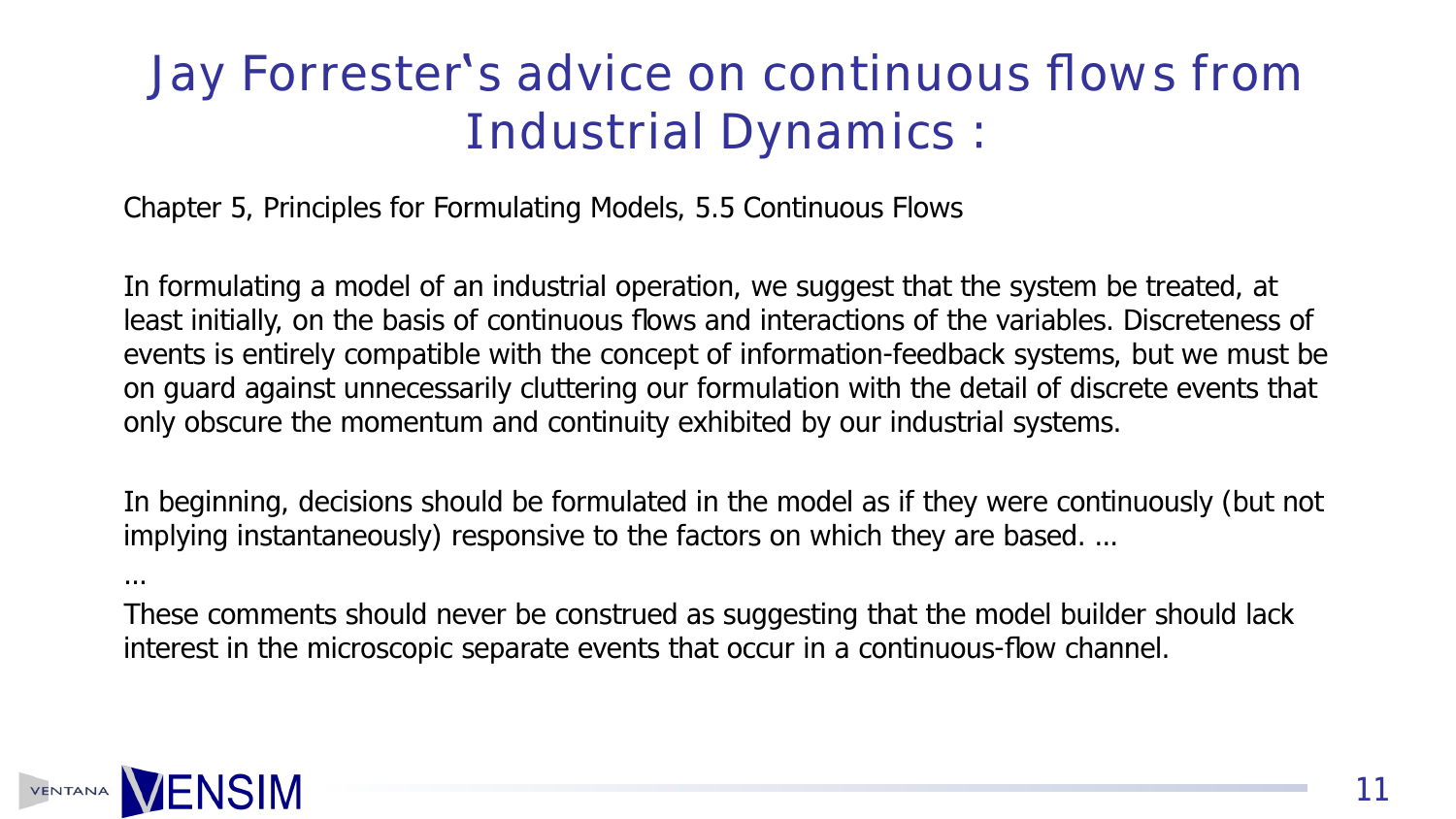

# Jay Forrester‘s advice on continuous flows from Industrial Dynamics :
Chapter 5, Principles for Formulating Models, 5.5 Continuous Flows

In formulating a model of an industrial operation, we suggest that the system be treated, at least initially, on the basis of continuous flows and interactions of the variables. Discreteness of events is entirely compatible with the concept of information-feedback systems, but we must be on guard against unnecessarily cluttering our formulation with the detail of discrete events that only obscure the momentum and continuity exhibited by our industrial systems.

In beginning, decisions should be formulated in the model as if they were continuously (but not implying instantaneously) responsive to the factors on which they are based. …
…
These comments should never be construed as suggesting that the model builder should lack interest in the microscopic separate events that occur in a continuous-flow channel.